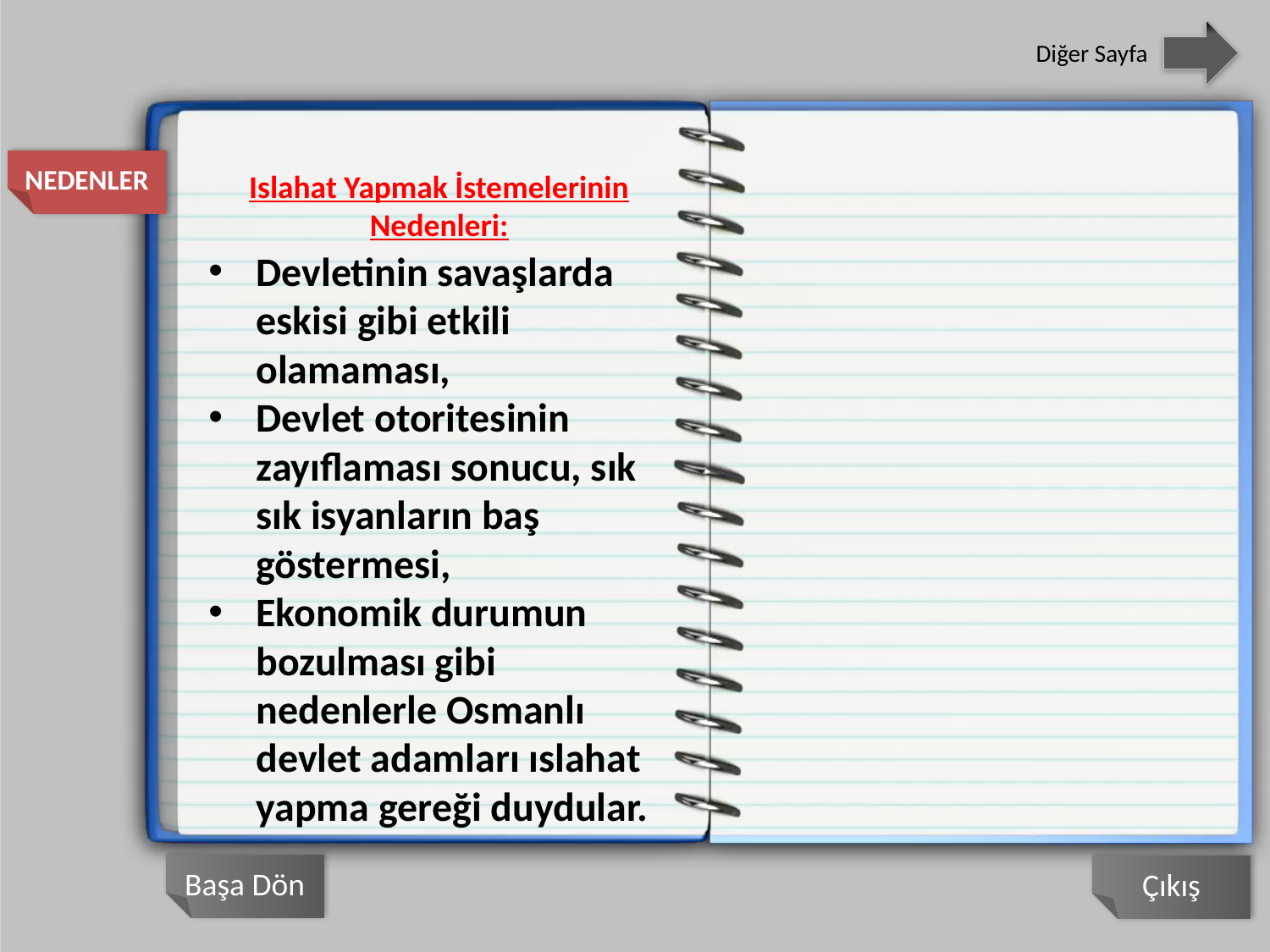

Diğer Sayfa
NEDENLER
Islahat Yapmak İstemelerinin Nedenleri:
Devletinin savaşlarda eskisi gibi etkili olamaması,
Devlet otoritesinin zayıflaması sonucu, sık sık isyanların baş göstermesi,
Ekonomik durumun bozulması gibi nedenlerle Osmanlı devlet adamları ıslahat yapma gereği duydular.
Başa Dön
Çıkış